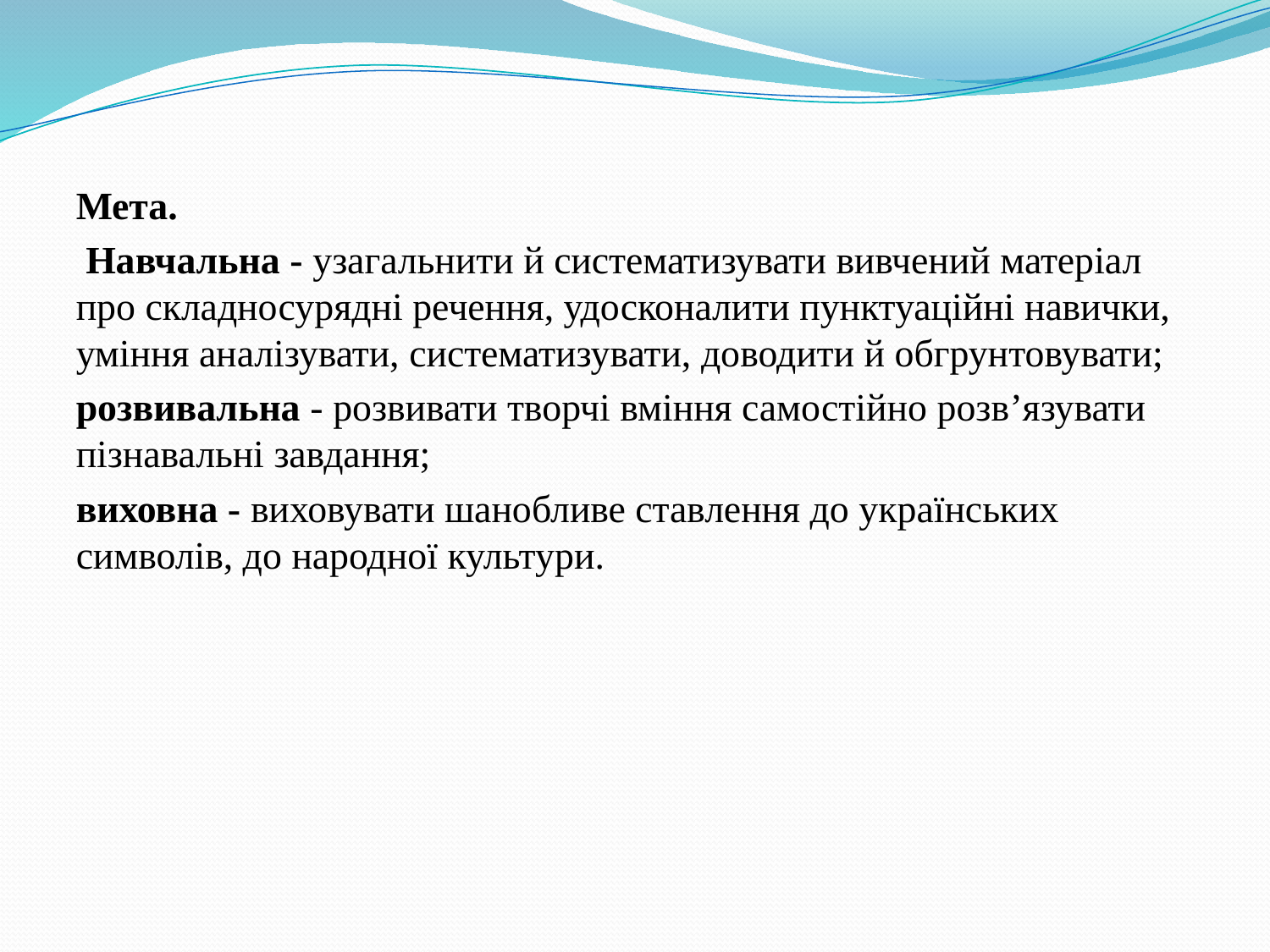

Мета.
 Навчальна - узагальнити й систематизувати вивчений матеріал про складносурядні речення, удосконалити пунктуаційні навички, уміння аналізувати, систематизувати, доводити й обгрунтовувати;
розвивальна - розвивати творчі вміння самостійно розв’язувати пізнавальні завдання;
виховна - виховувати шанобливе ставлення до українських символів, до народної культури.

#